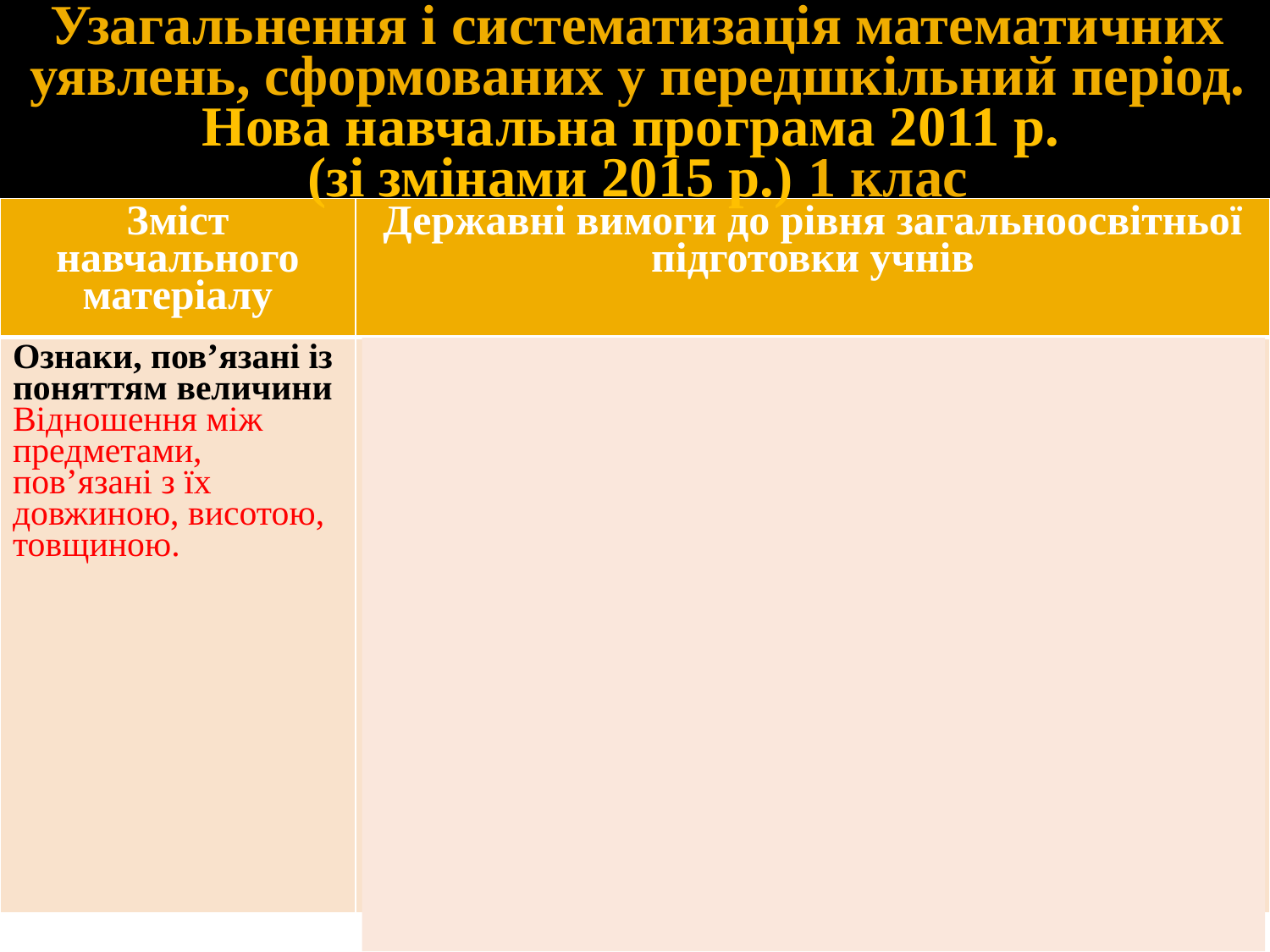

Узагальнення і систематизація математичних уявлень, сформованих у передшкільний період. Нова навчальна програма 2011 р.
(зі змінами 2015 р.) 1 клас
#
| Зміст навчального матеріалу | Державні вимоги до рівня загальноосвітньої підготовки учнів |
| --- | --- |
| Ознаки, пов’язані із поняттям величини Відношення між предметами, пов’язані з їх довжиною, висотою, товщиною. | Учень (учениця): встановлює відповідні відношення між предметами: більший, ніж; менший, ніж; найбільший; найменший; однакові; коротший ніж; довший за; найдовший; найкоротший; однакові за довжиною та ін.; порівнює і впорядковує предмети за довжиною, висотою, товщиною. |